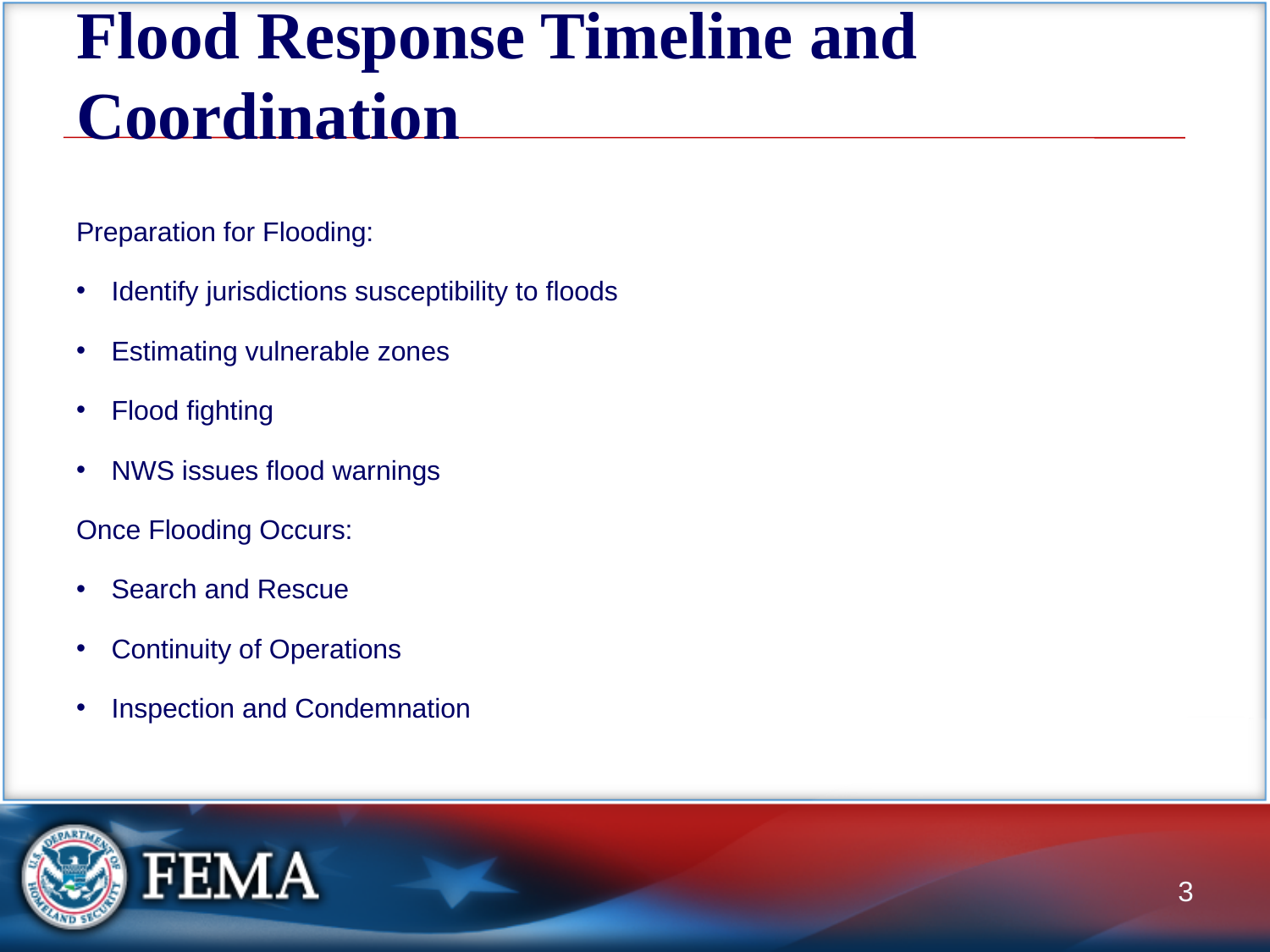

# Flood Response Timeline and Coordination

Preparation for Flooding:
Identify jurisdictions susceptibility to floods
Estimating vulnerable zones
Flood fighting
NWS issues flood warnings
Once Flooding Occurs:
Search and Rescue
Continuity of Operations
Inspection and Condemnation

3